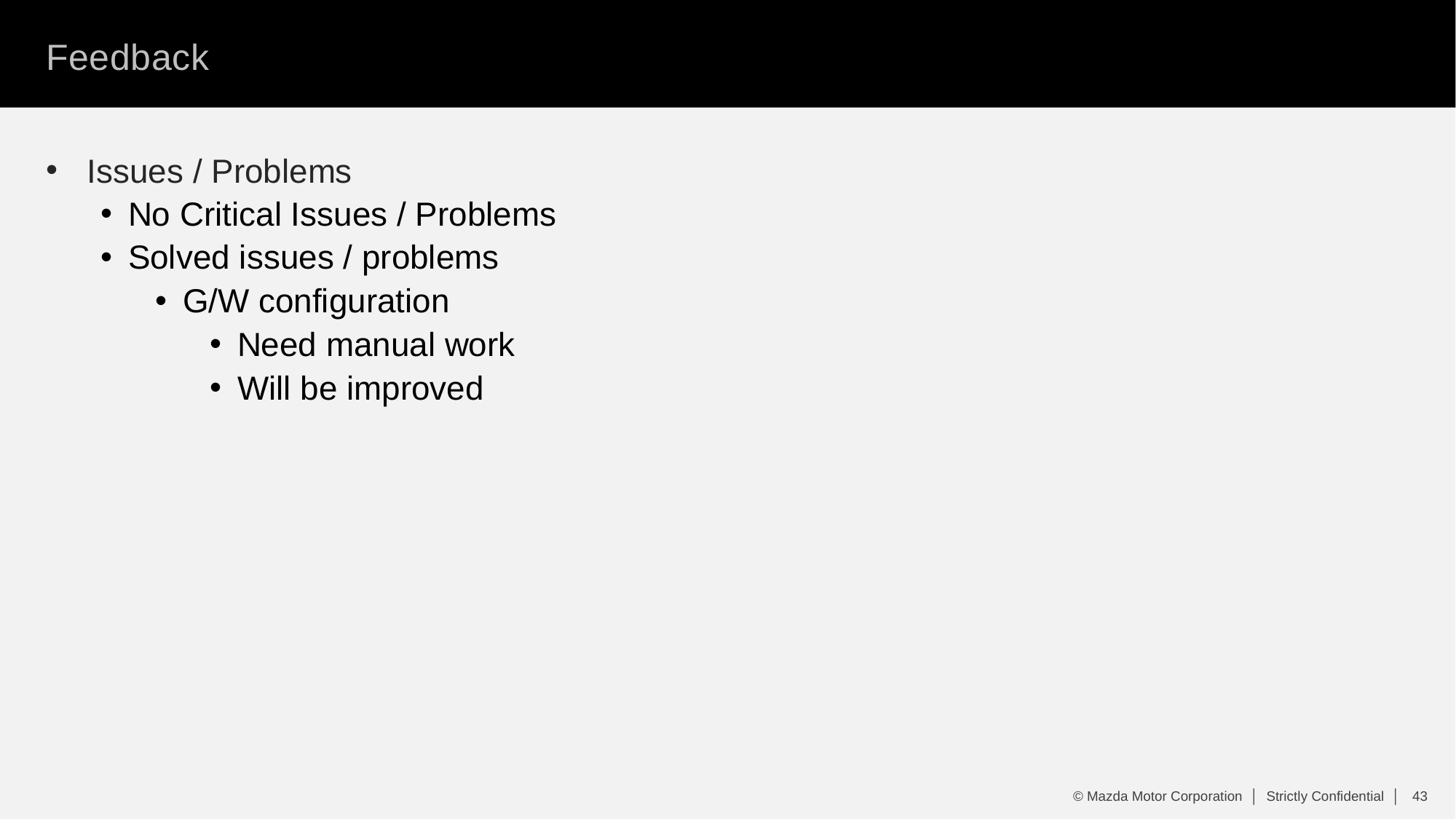

Feedback
Issues / Problems
No Critical Issues / Problems
Solved issues / problems
G/W configuration
Need manual work
Will be improved
 © Mazda Motor Corporation  │  Strictly Confidential  │
43